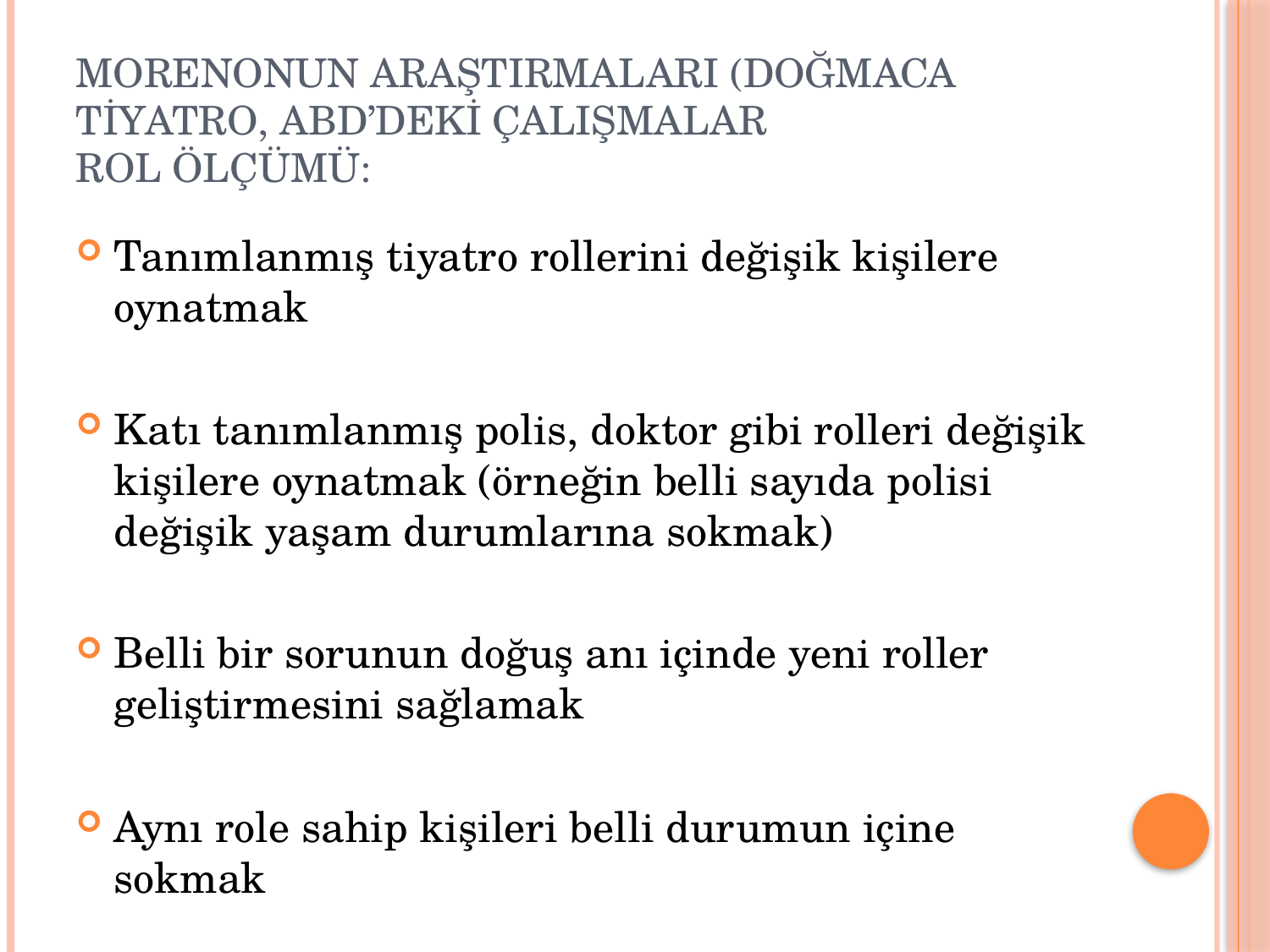

# MORENONUN ARAŞTIRMALARı (doğmaca tiyatro, abd’deki çalışmalar Rol ölçümü:
Tanımlanmış tiyatro rollerini değişik kişilere oynatmak

Katı tanımlanmış polis, doktor gibi rolleri değişik kişilere oynatmak (örneğin belli sayıda polisi değişik yaşam durumlarına sokmak)

Belli bir sorunun doğuş anı içinde yeni roller geliştirmesini sağlamak

Aynı role sahip kişileri belli durumun içine sokmak